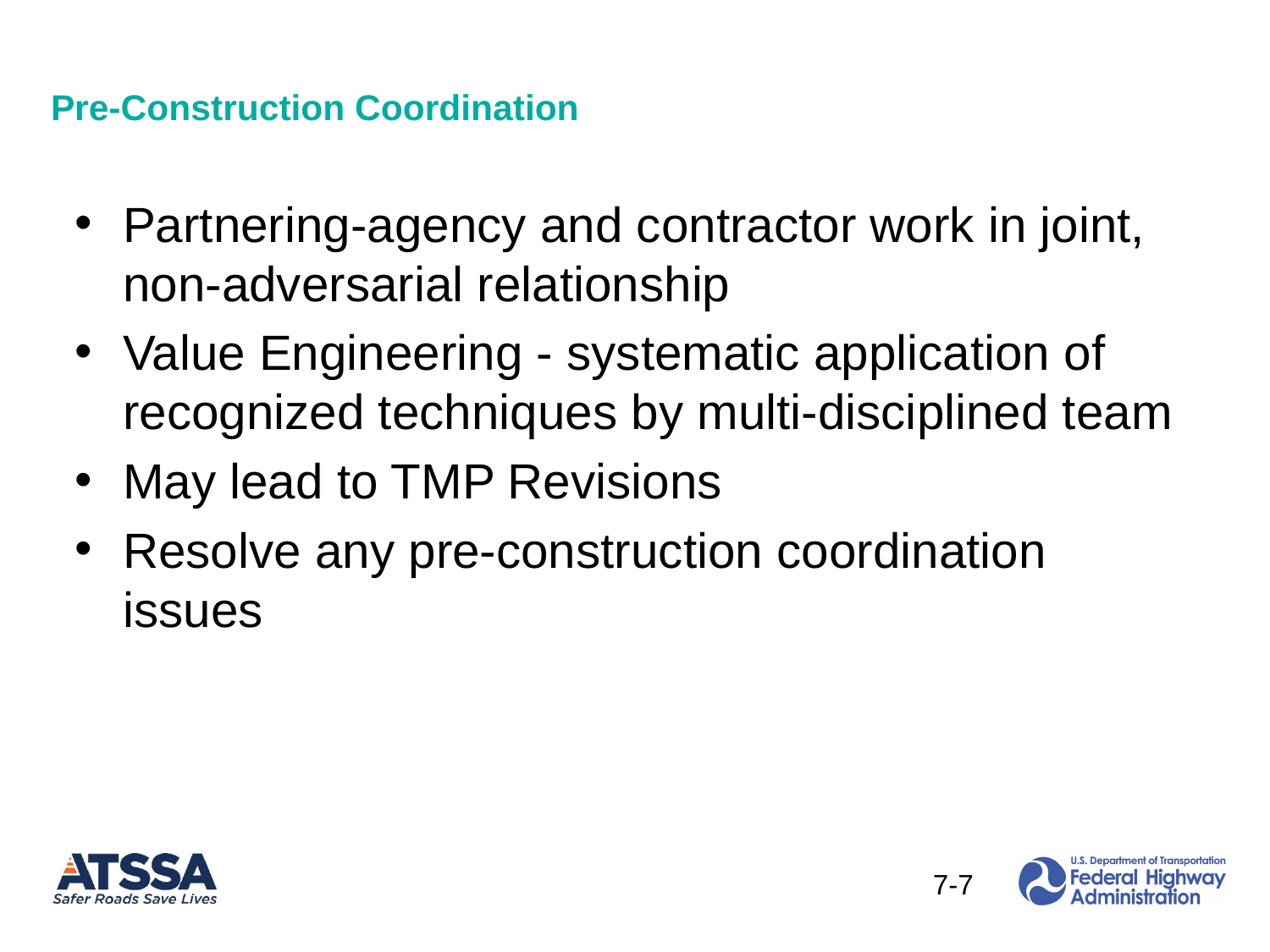

# Pre-Construction Coordination
Partnering-agency and contractor work in joint, non-adversarial relationship
Value Engineering - systematic application of recognized techniques by multi-disciplined team
May lead to TMP Revisions
Resolve any pre-construction coordination issues